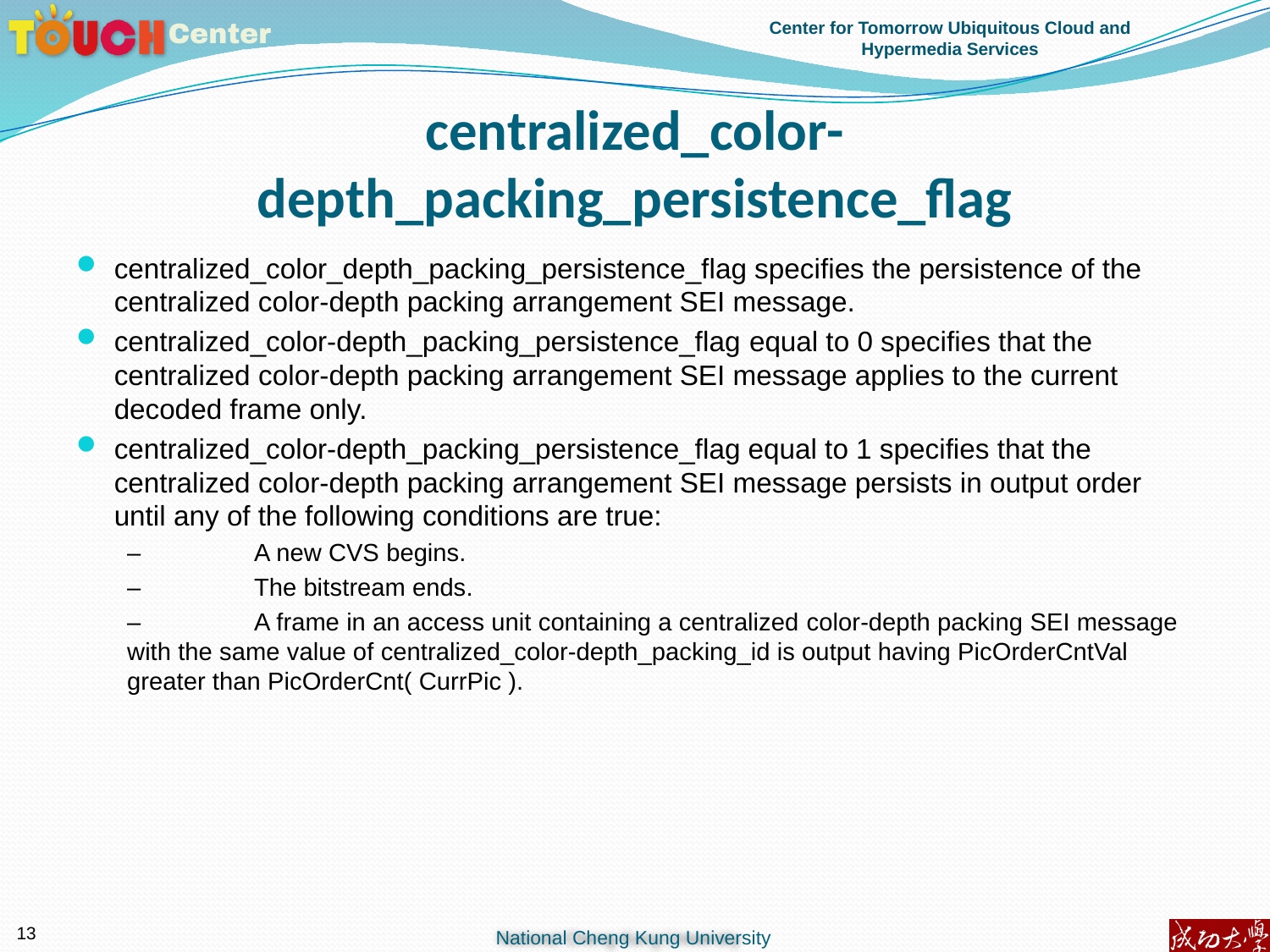

# centralized_color-depth_packing_persistence_flag
centralized_color_depth_packing_persistence_flag specifies the persistence of the centralized color-depth packing arrangement SEI message.
centralized_color-depth_packing_persistence_flag equal to 0 specifies that the centralized color-depth packing arrangement SEI message applies to the current decoded frame only.
centralized_color-depth_packing_persistence_flag equal to 1 specifies that the centralized color-depth packing arrangement SEI message persists in output order until any of the following conditions are true:
–	A new CVS begins.
–	The bitstream ends.
–	A frame in an access unit containing a centralized color-depth packing SEI message with the same value of centralized_color-depth_packing_id is output having PicOrderCntVal greater than PicOrderCnt( CurrPic ).